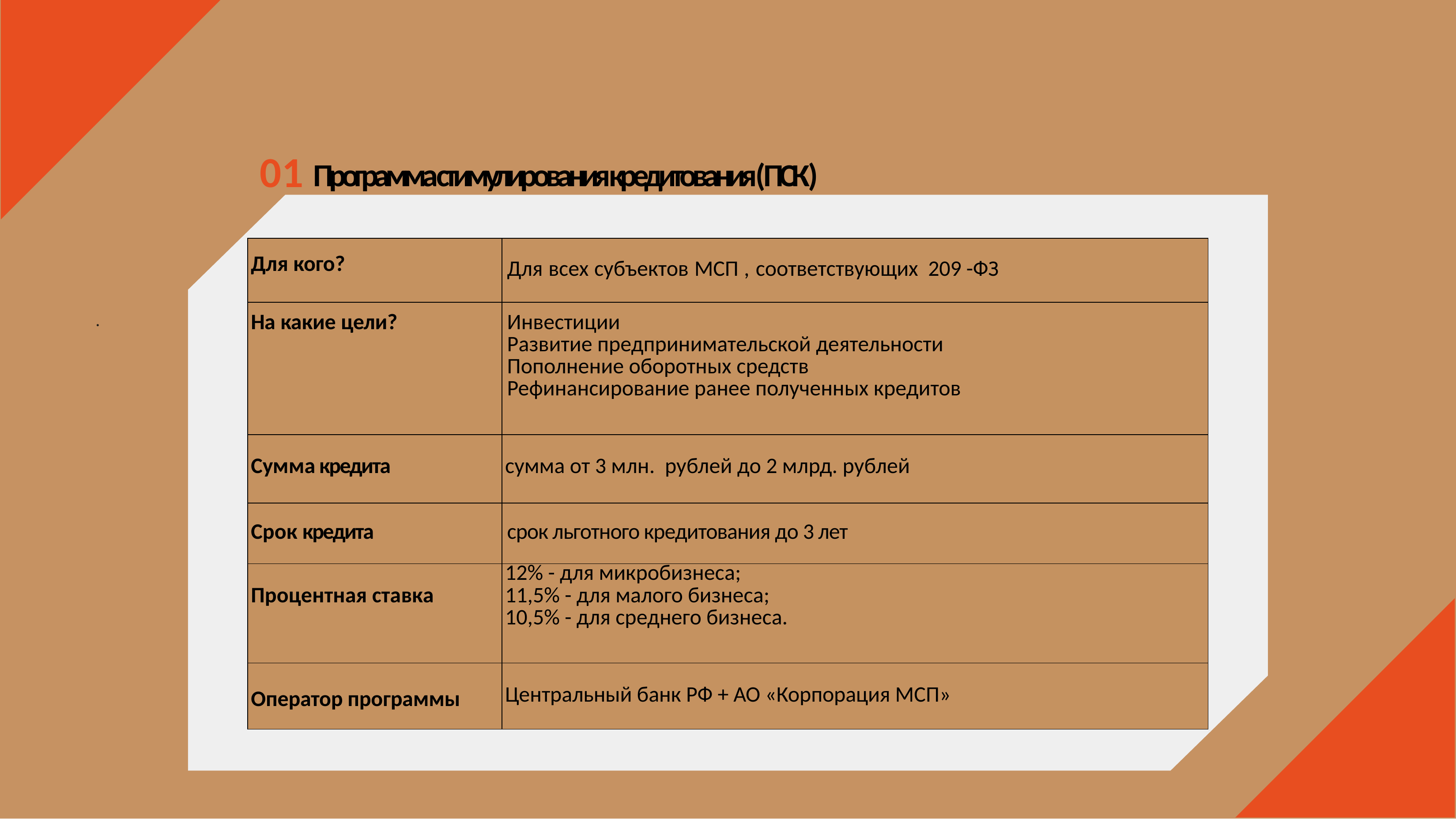

01 Программа стимулирования кредитования ( ПСК )

| Для кого? | Для всех субъектов МСП , соответствующих 209 -ФЗ |
| --- | --- |
| На какие цели? | Инвестиции Развитие предпринимательской деятельности Пополнение оборотных средств Рефинансирование ранее полученных кредитов |
| Сумма кредита | сумма от 3 млн. рублей до 2 млрд. рублей |
| Срок кредита | срок льготного кредитования до 3 лет |
| Процентная ставка | 12% - для микробизнеса; 11,5% - для малого бизнеса; 10,5% - для среднего бизнеса. |
| Оператор программы | Центральный банк РФ + АО «Корпорация МСП» |
.